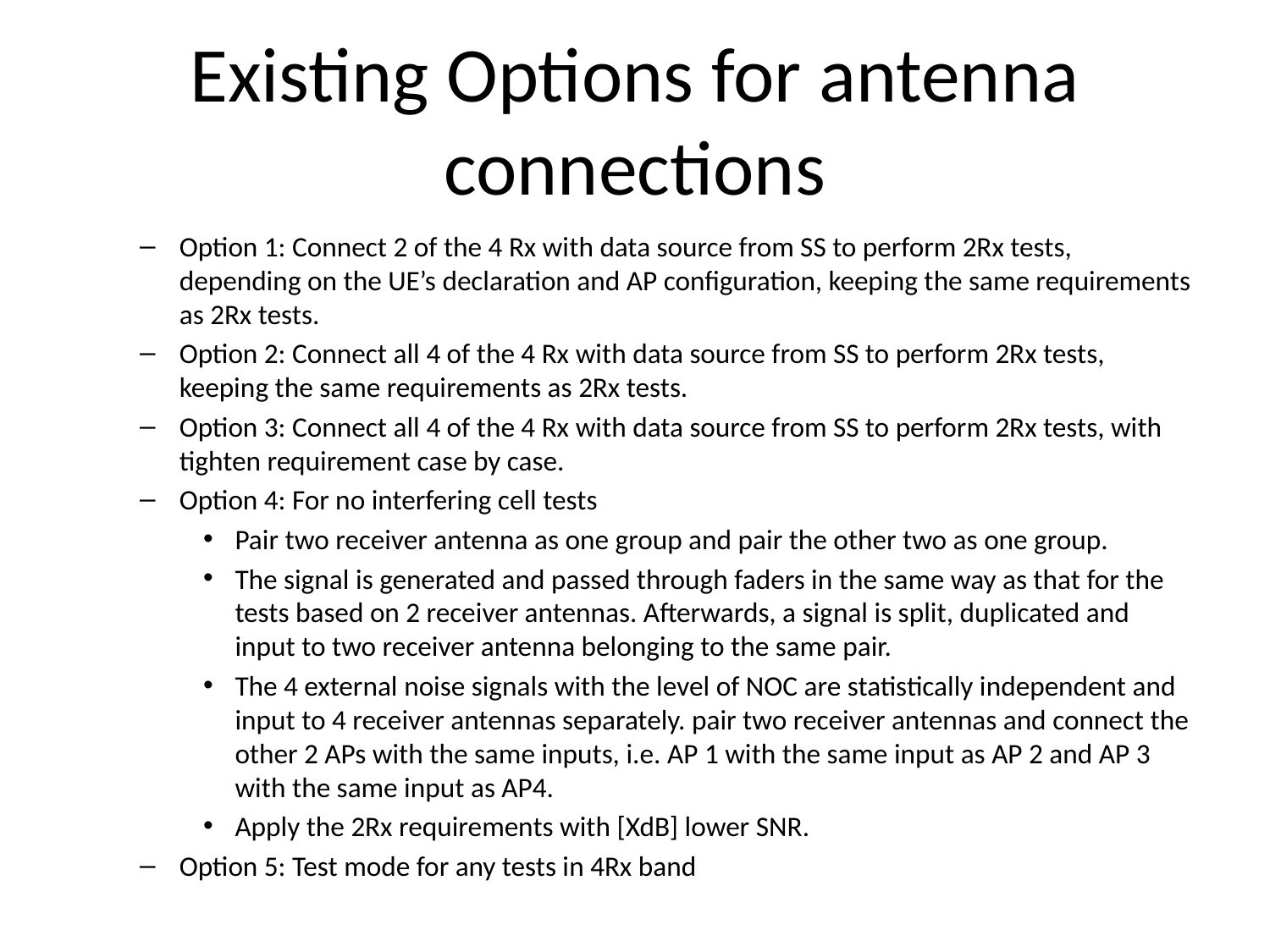

# Existing Options for antenna connections
Option 1: Connect 2 of the 4 Rx with data source from SS to perform 2Rx tests, depending on the UE’s declaration and AP configuration, keeping the same requirements as 2Rx tests.
Option 2: Connect all 4 of the 4 Rx with data source from SS to perform 2Rx tests, keeping the same requirements as 2Rx tests.
Option 3: Connect all 4 of the 4 Rx with data source from SS to perform 2Rx tests, with tighten requirement case by case.
Option 4: For no interfering cell tests
Pair two receiver antenna as one group and pair the other two as one group.
The signal is generated and passed through faders in the same way as that for the tests based on 2 receiver antennas. Afterwards, a signal is split, duplicated and input to two receiver antenna belonging to the same pair.
The 4 external noise signals with the level of NOC are statistically independent and input to 4 receiver antennas separately. pair two receiver antennas and connect the other 2 APs with the same inputs, i.e. AP 1 with the same input as AP 2 and AP 3 with the same input as AP4.
Apply the 2Rx requirements with [XdB] lower SNR.
Option 5: Test mode for any tests in 4Rx band